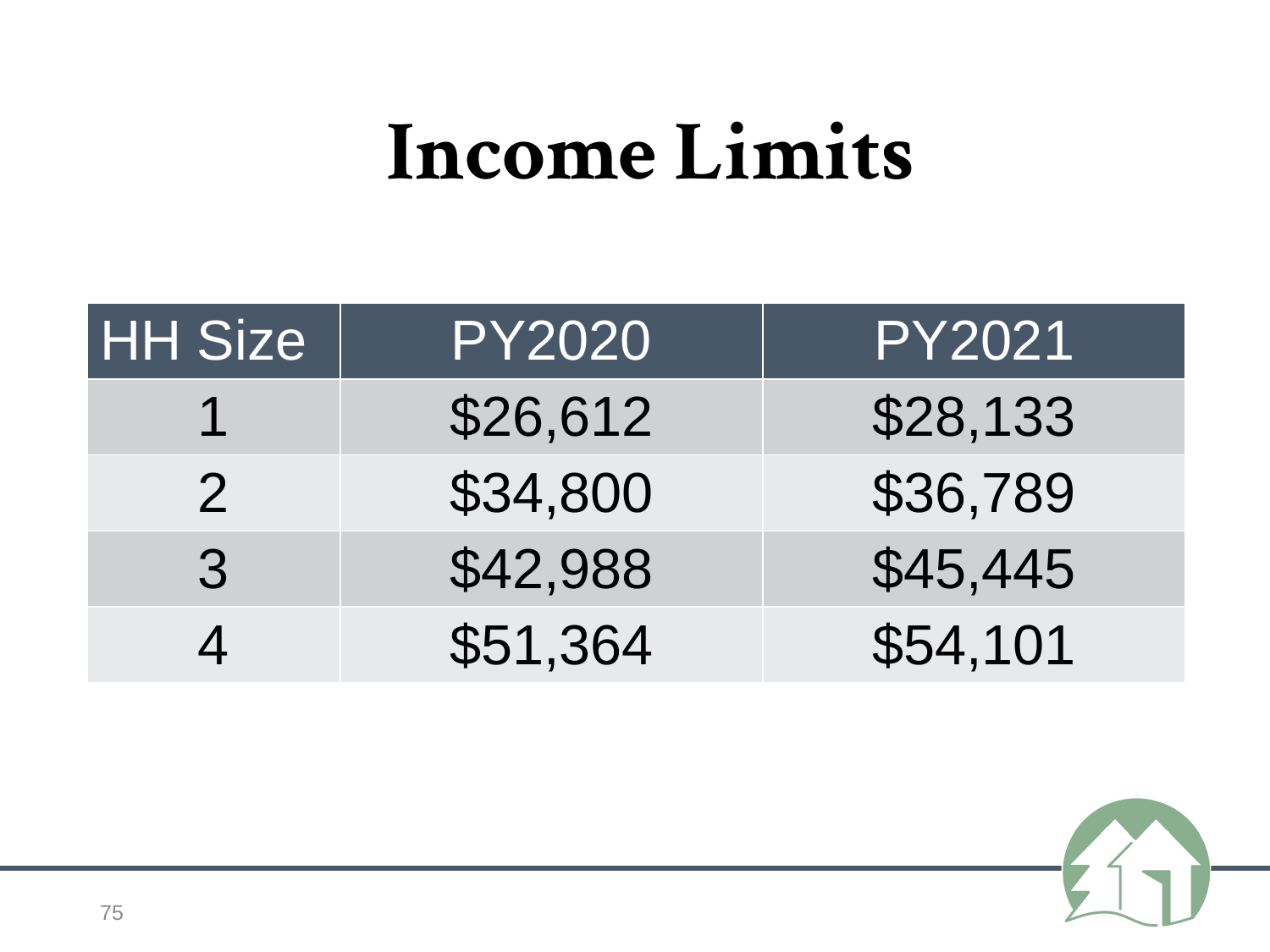

75
# Income Limits
| HH Size | PY2020 | PY2021 |
| --- | --- | --- |
| 1 | $26,612 | $28,133 |
| 2 | $34,800 | $36,789 |
| 3 | $42,988 | $45,445 |
| 4 | $51,364 | $54,101 |